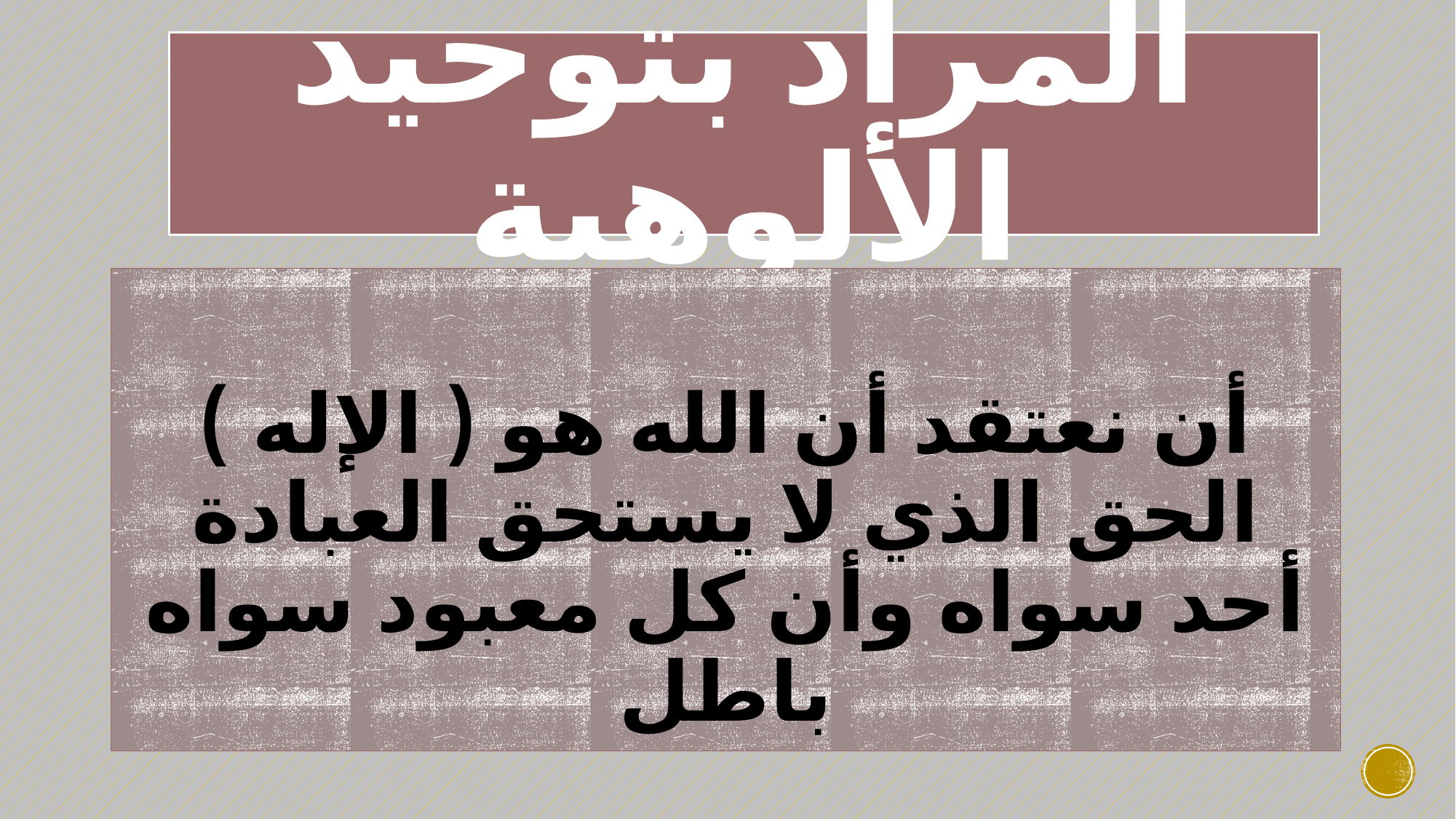

# المراد بتوحيد الألوهية

أن نعتقد أن الله هو ( الإله ) الحق الذي لا يستحق العبادة أحد سواه وأن كل معبود سواه باطل